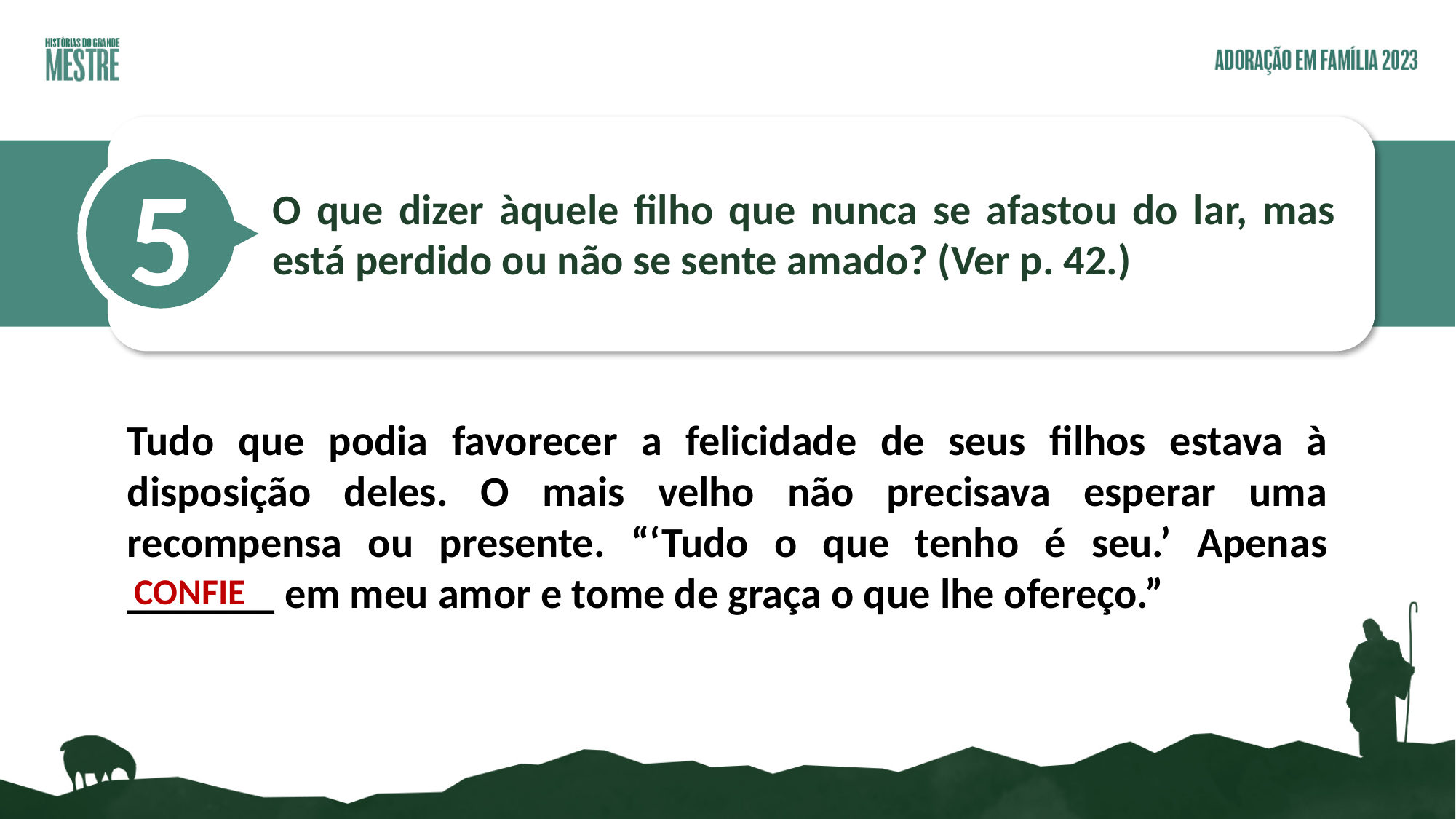

5
O que dizer àquele filho que nunca se afastou do lar, mas está perdido ou não se sente amado? (Ver p. 42.)
Tudo que podia favorecer a felicidade de seus filhos estava à disposição deles. O mais velho não precisava esperar uma recompensa ou presente. “‘Tudo o que tenho é seu.’ Apenas _______ em meu amor e tome de graça o que lhe ofereço.”
CONFIE